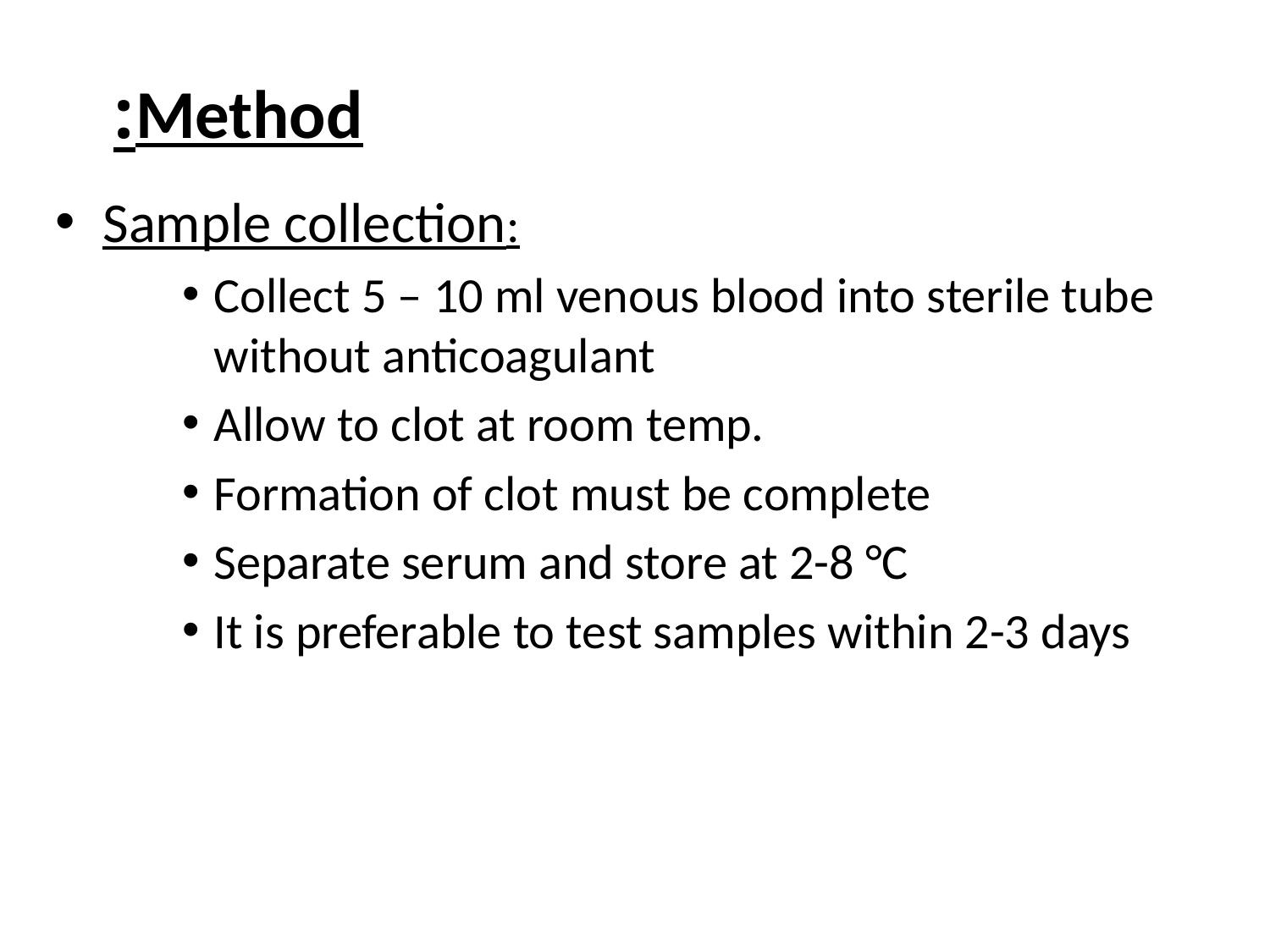

# Method:
Sample collection:
Collect 5 – 10 ml venous blood into sterile tube without anticoagulant
Allow to clot at room temp.
Formation of clot must be complete
Separate serum and store at 2-8 °C
It is preferable to test samples within 2-3 days